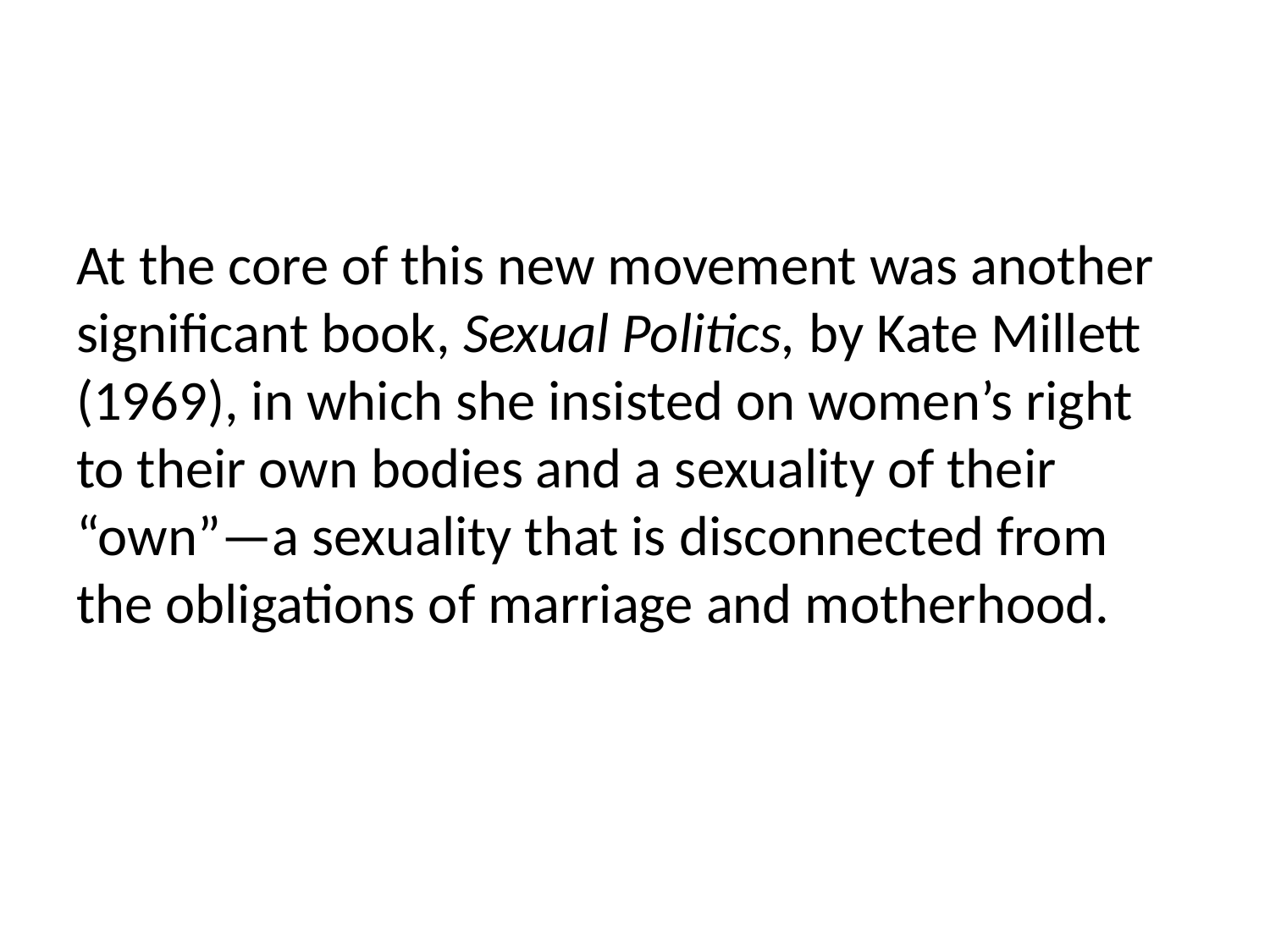

#
At the core of this new movement was another significant book, Sexual Politics, by Kate Millett (1969), in which she insisted on women’s right to their own bodies and a sexuality of their “own”—a sexuality that is disconnected from the obligations of marriage and motherhood.